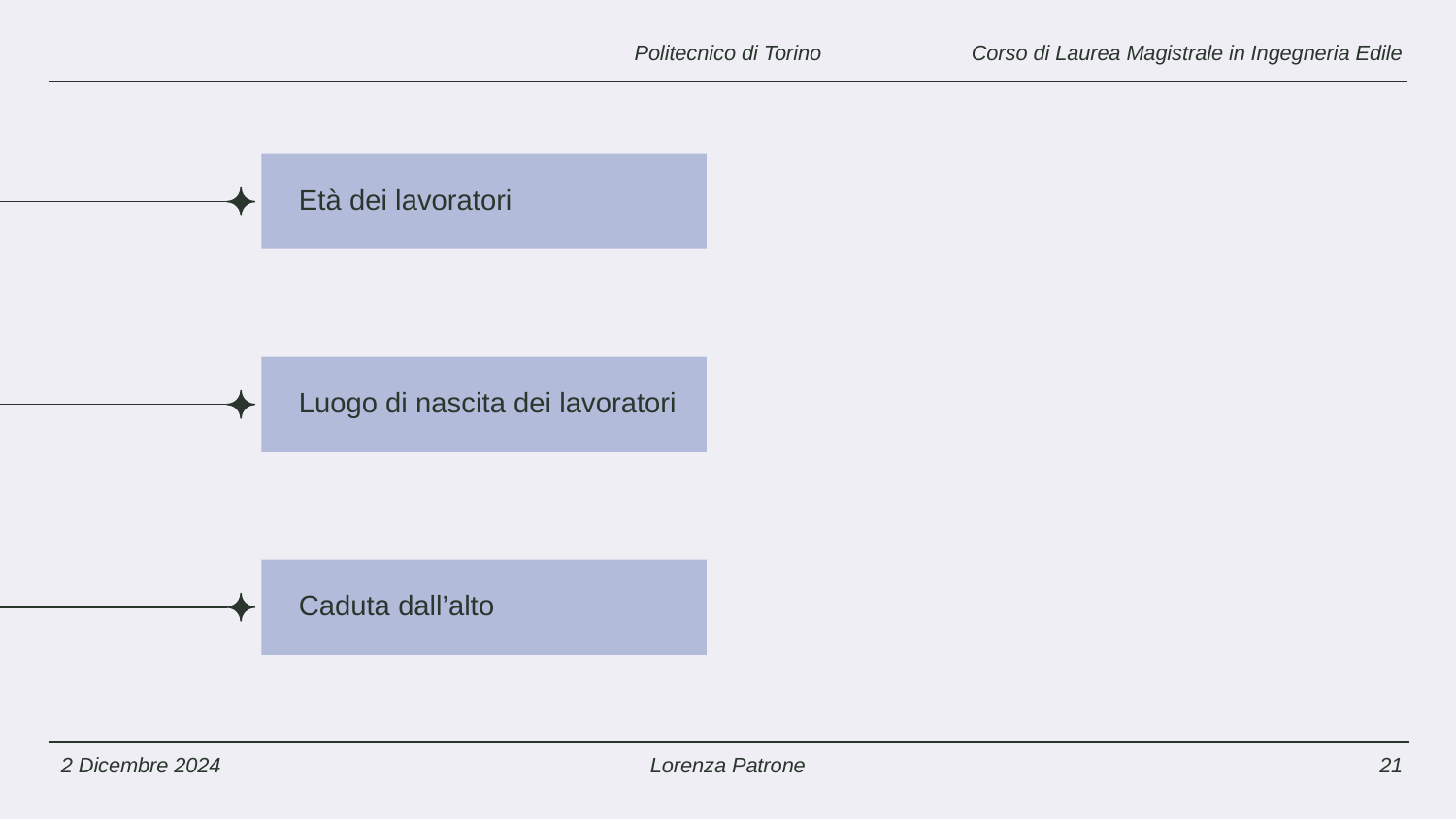

Corso di Laurea Magistrale in Ingegneria Edile

Politecnico di Torino

Età dei lavoratori

Luogo di nascita dei lavoratori

Caduta dall’alto

2 Dicembre 2024

Lorenza Patrone

21